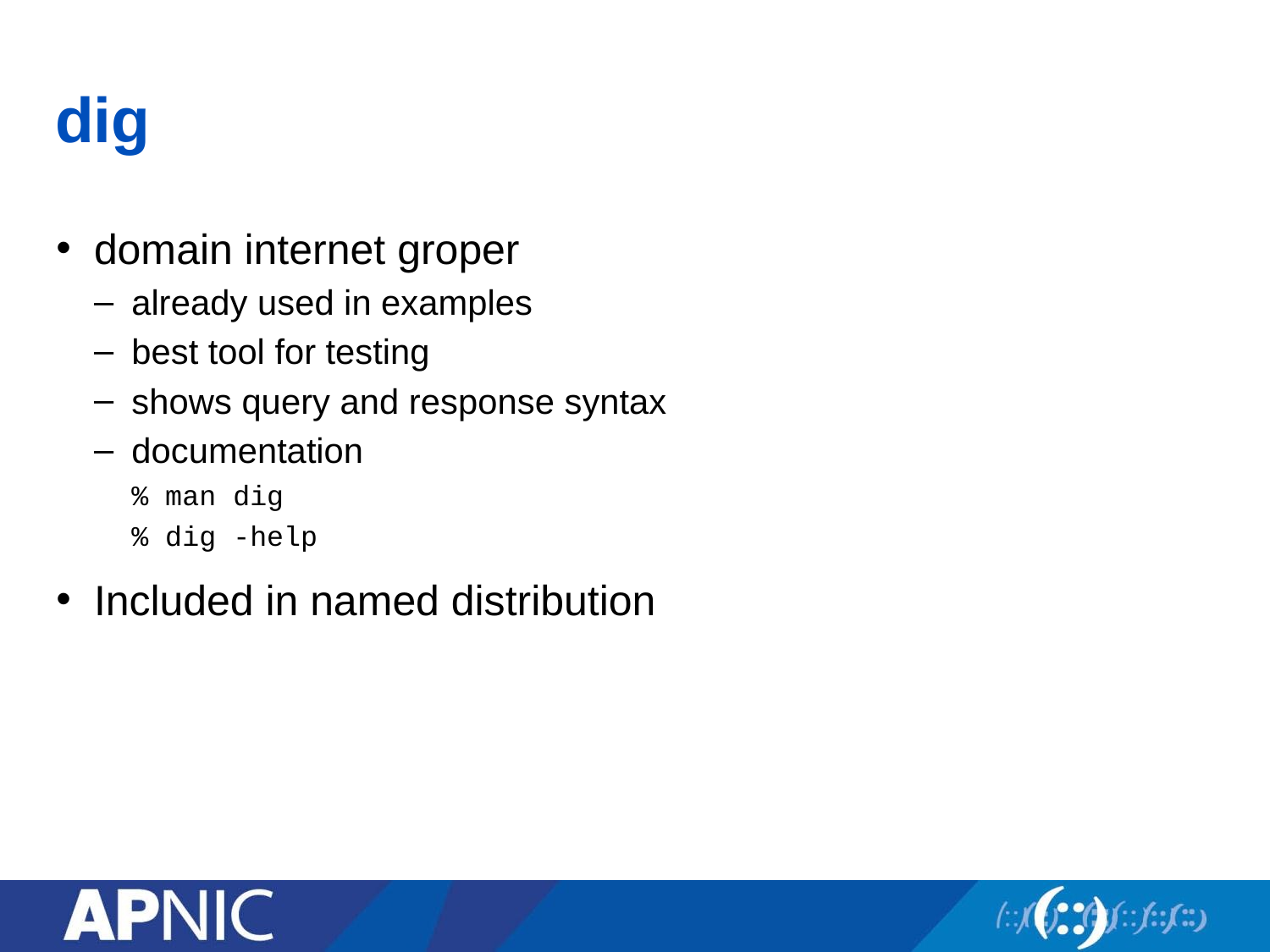

# dig
domain internet groper
already used in examples
best tool for testing
shows query and response syntax
documentation
% man dig
% dig -help
Included in named distribution